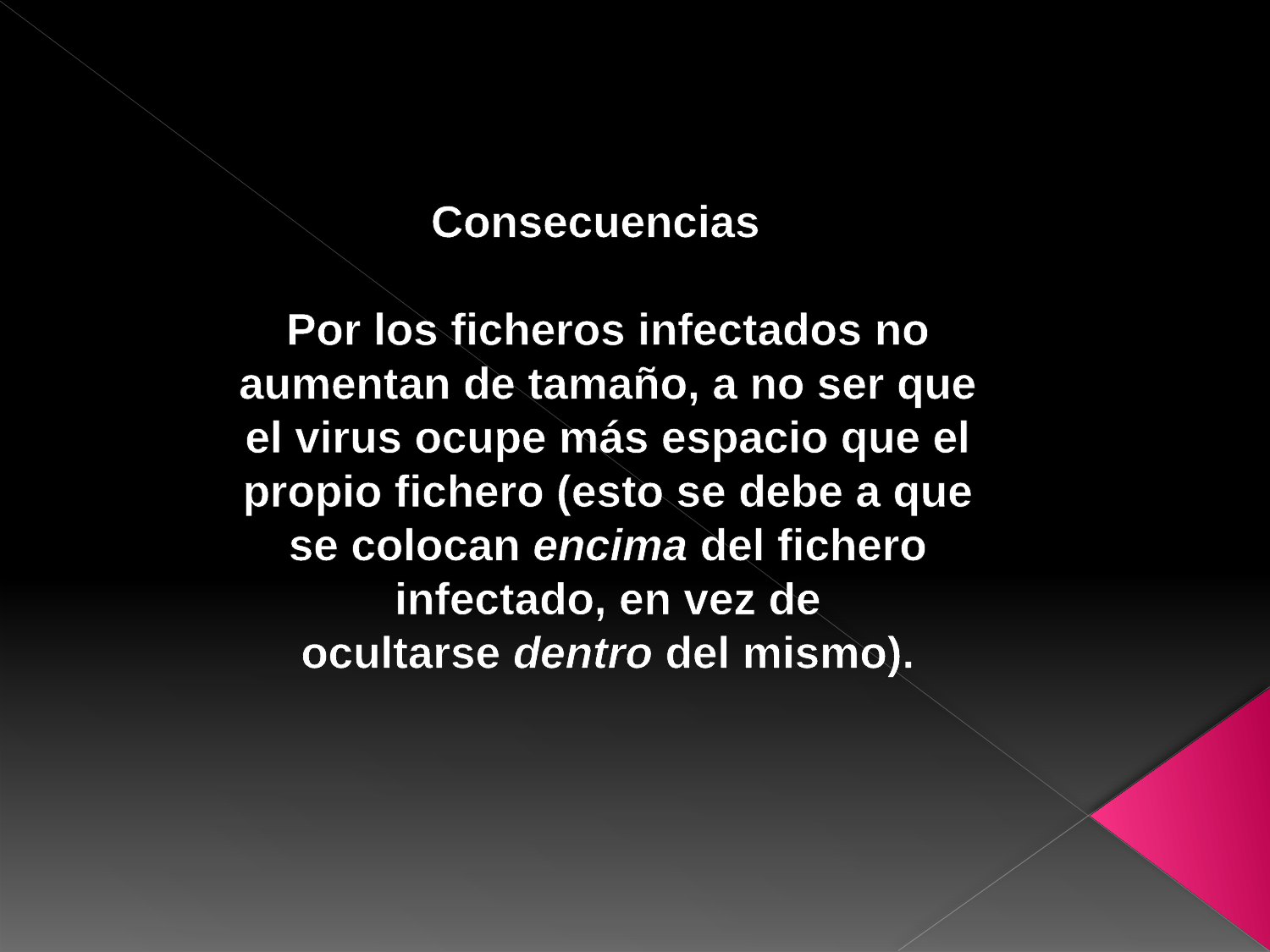

Consecuencias

Por los ficheros infectados no aumentan de tamaño, a no ser que el virus ocupe más espacio que el propio fichero (esto se debe a que se colocan encima del fichero infectado, en vez de ocultarse dentro del mismo).